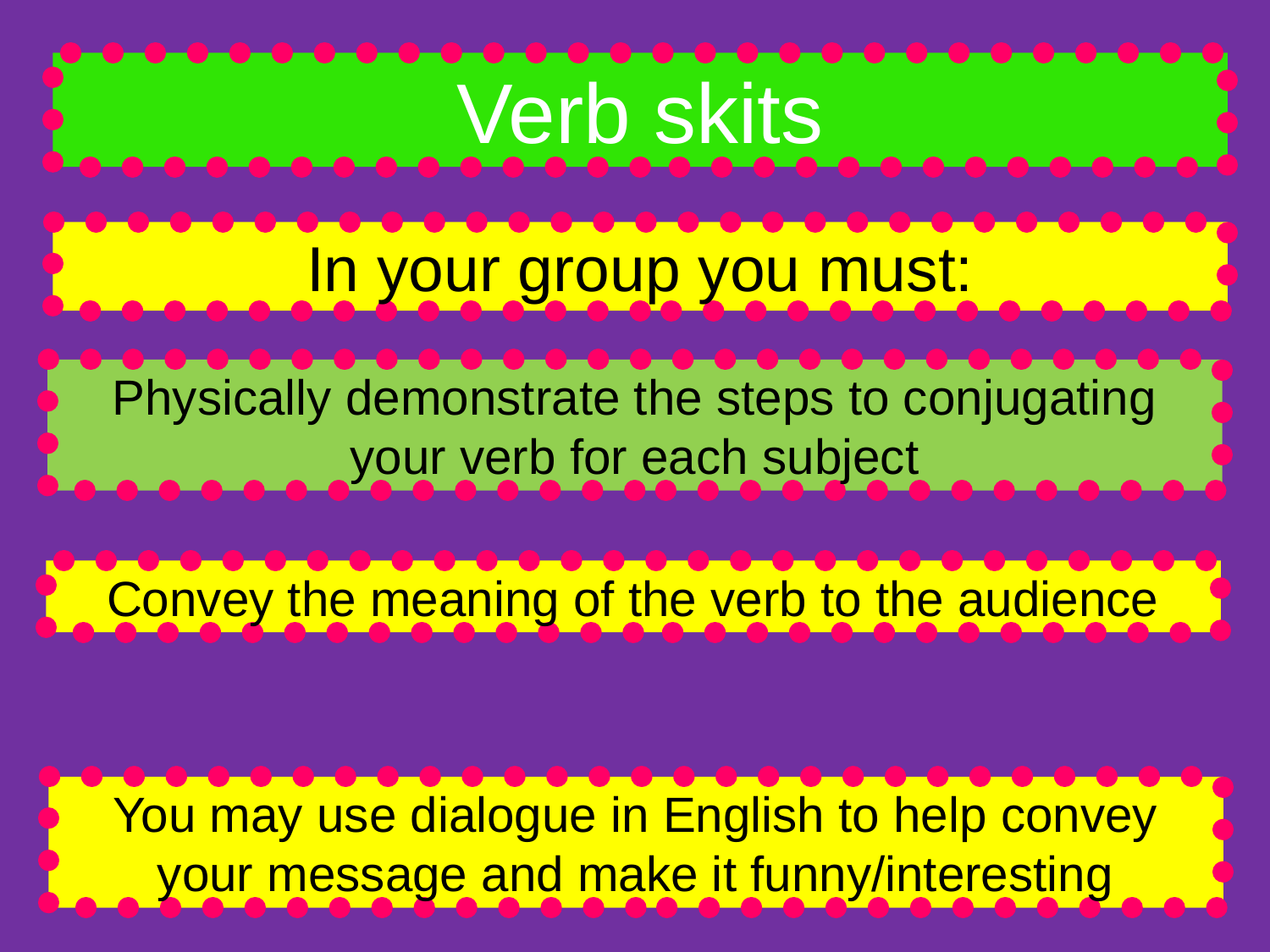

Verb skits
In your group you must:
Physically demonstrate the steps to conjugating your verb for each subject
Convey the meaning of the verb to the audience
You may use dialogue in English to help convey your message and make it funny/interesting